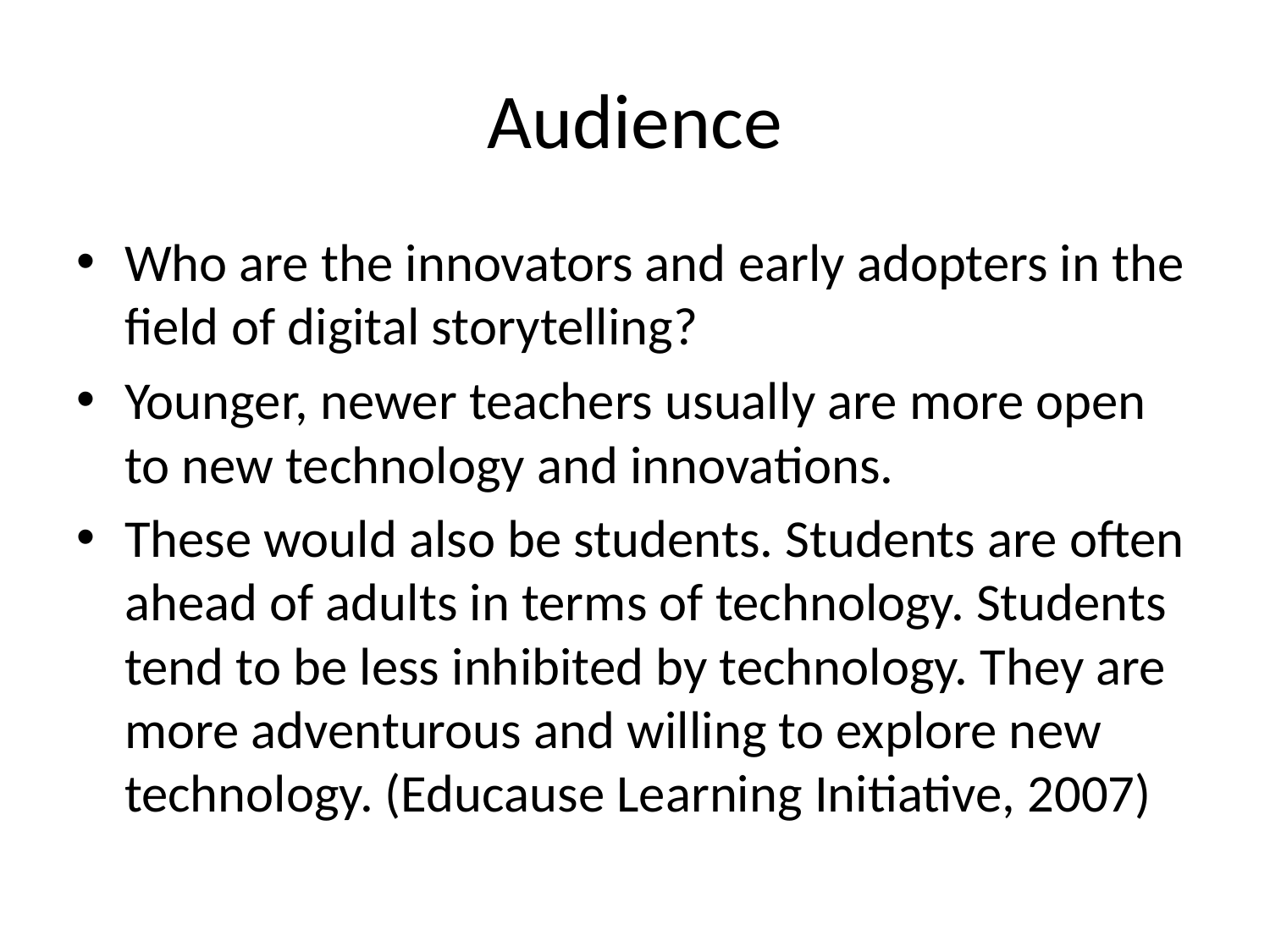

# Audience
Who are the innovators and early adopters in the field of digital storytelling?
Younger, newer teachers usually are more open to new technology and innovations.
These would also be students. Students are often ahead of adults in terms of technology. Students tend to be less inhibited by technology. They are more adventurous and willing to explore new technology. (Educause Learning Initiative, 2007)